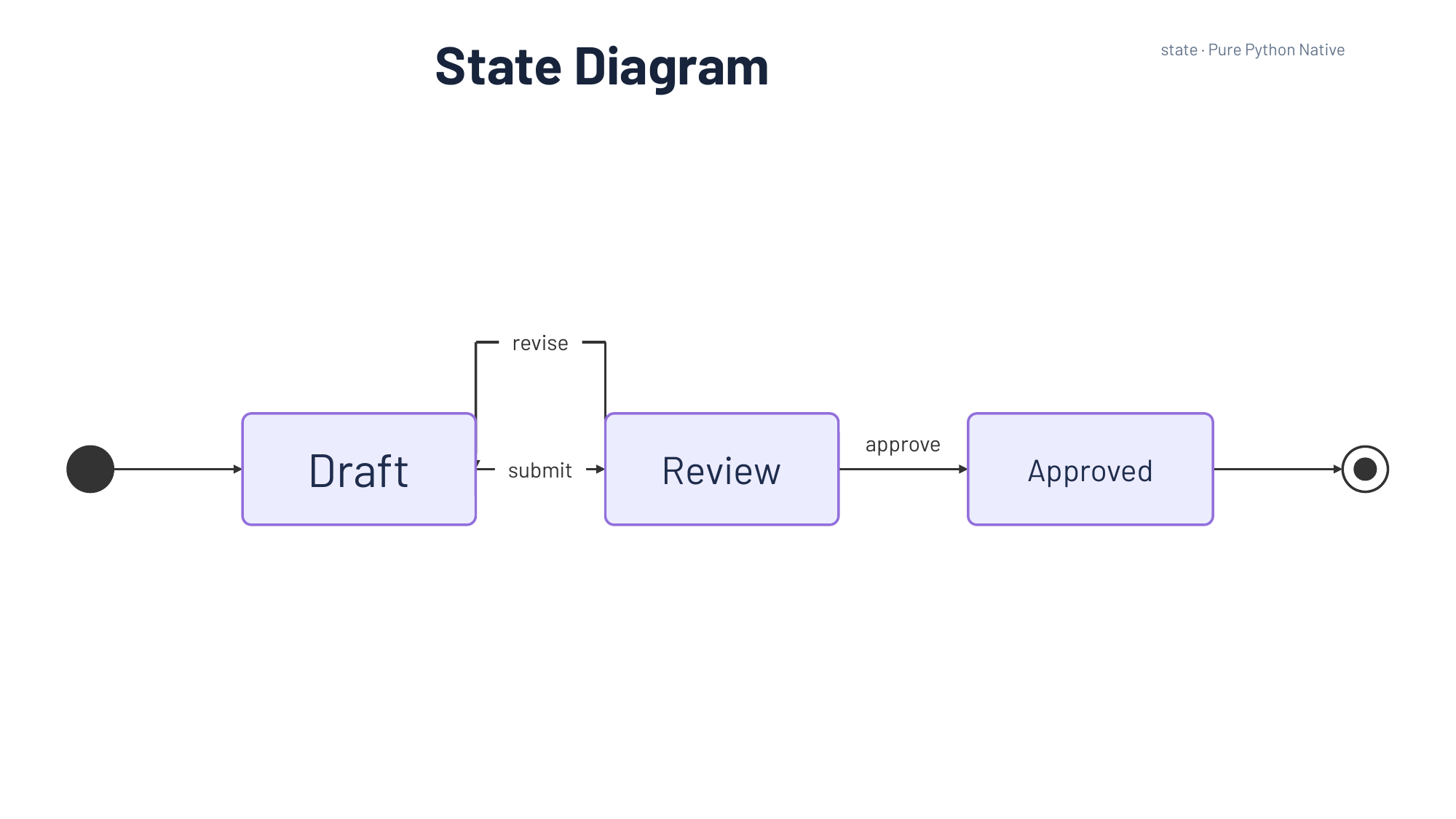

State Diagram
state · Pure Python Native
revise
Draft
Review
Approved
approve

submit